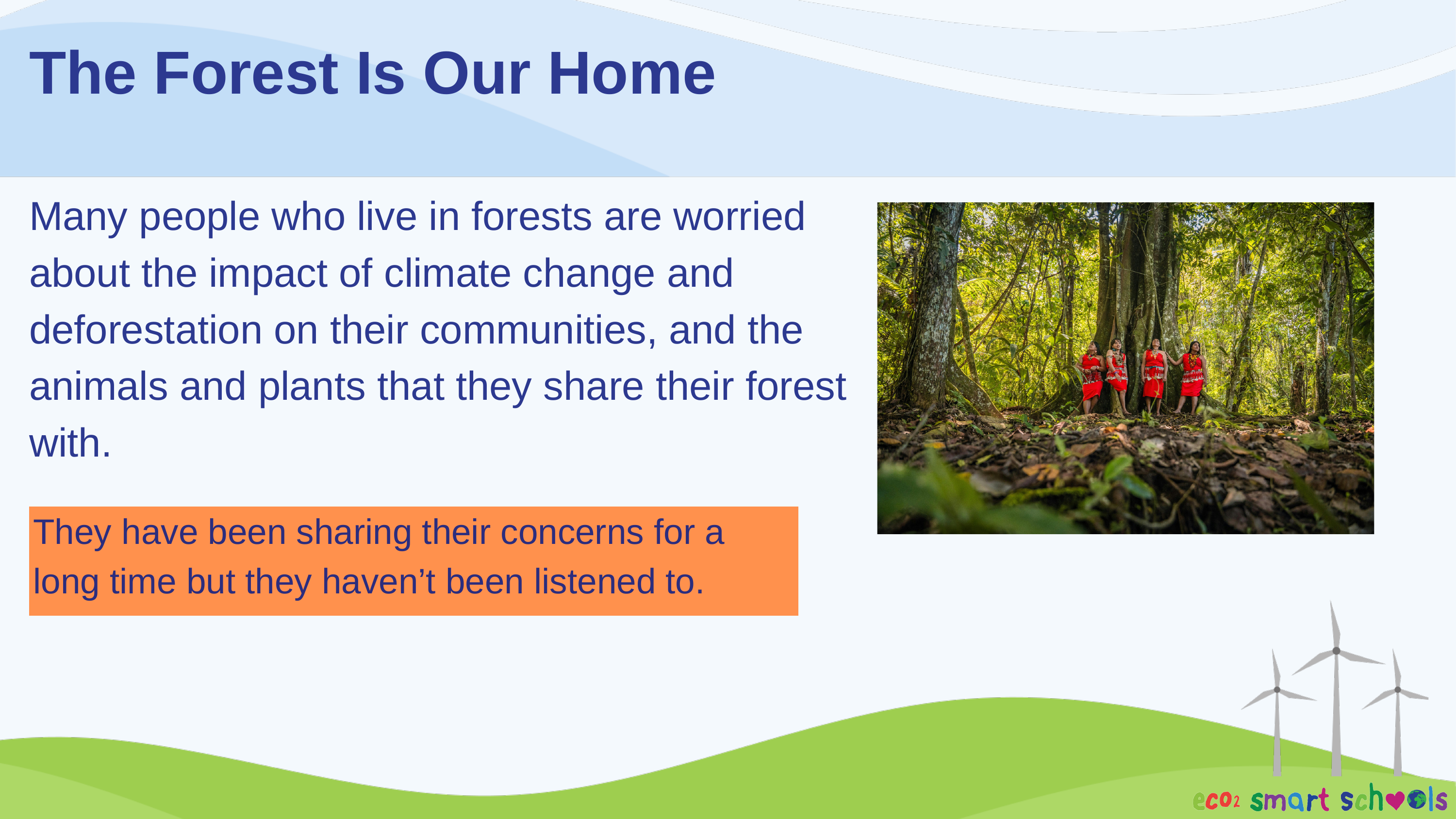

The Forest Is Our Home

Many people who live in forests are worried about the impact of climate change and deforestation on their communities, and the animals and plants that they share their forest with.

They have been sharing their concerns for a long time but they haven’t been listened to.